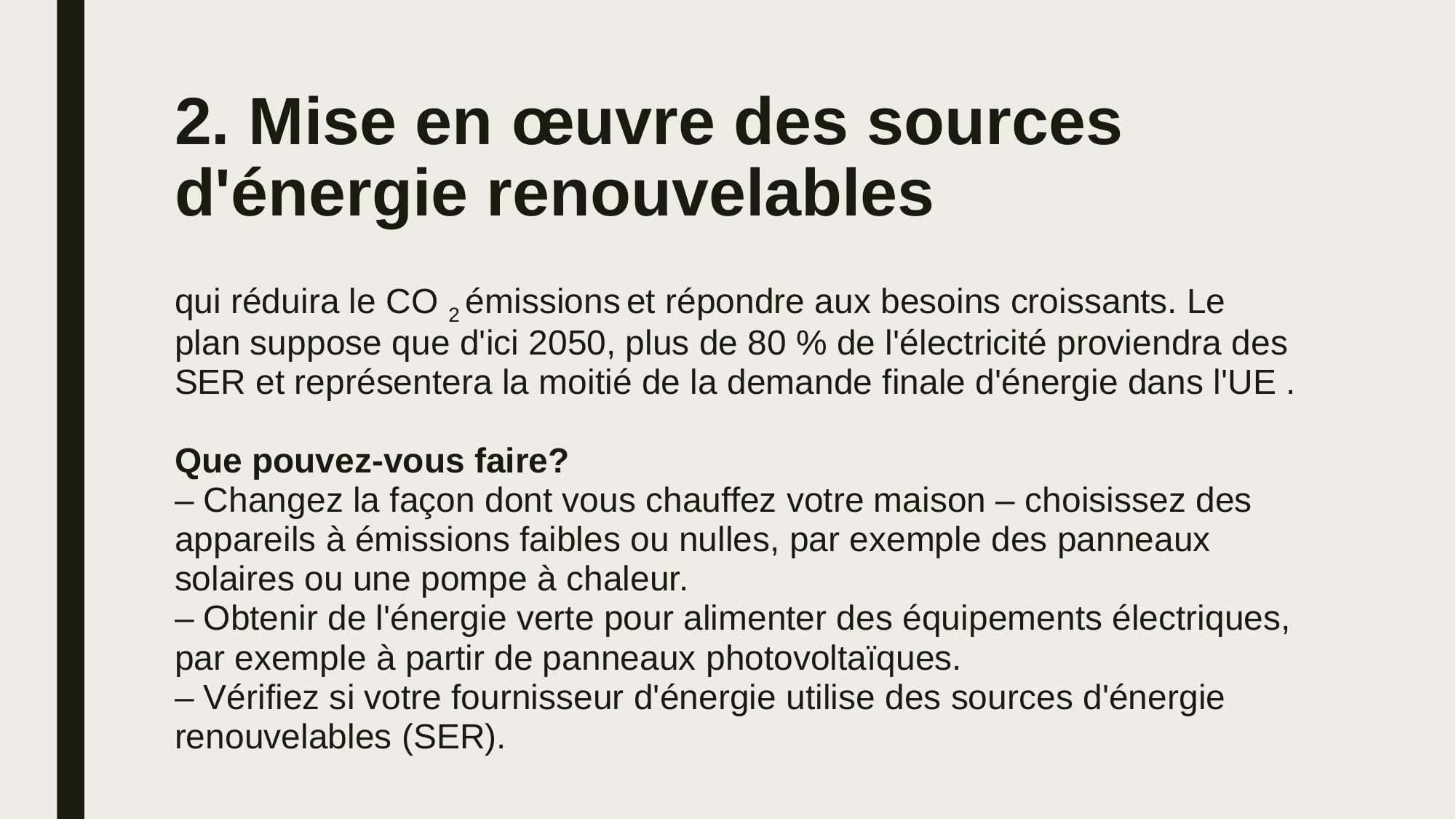

# 2. Mise en œuvre des sources d'énergie renouvelables
qui réduira le CO 2 émissions et répondre aux besoins croissants. Le plan suppose que d'ici 2050, plus de 80 % de l'électricité proviendra des SER et représentera la moitié de la demande finale d'énergie dans l'UE .
Que pouvez-vous faire?
– Changez la façon dont vous chauffez votre maison – choisissez des appareils à émissions faibles ou nulles, par exemple des panneaux solaires ou une pompe à chaleur.
– Obtenir de l'énergie verte pour alimenter des équipements électriques, par exemple à partir de panneaux photovoltaïques.
– Vérifiez si votre fournisseur d'énergie utilise des sources d'énergie renouvelables (SER).